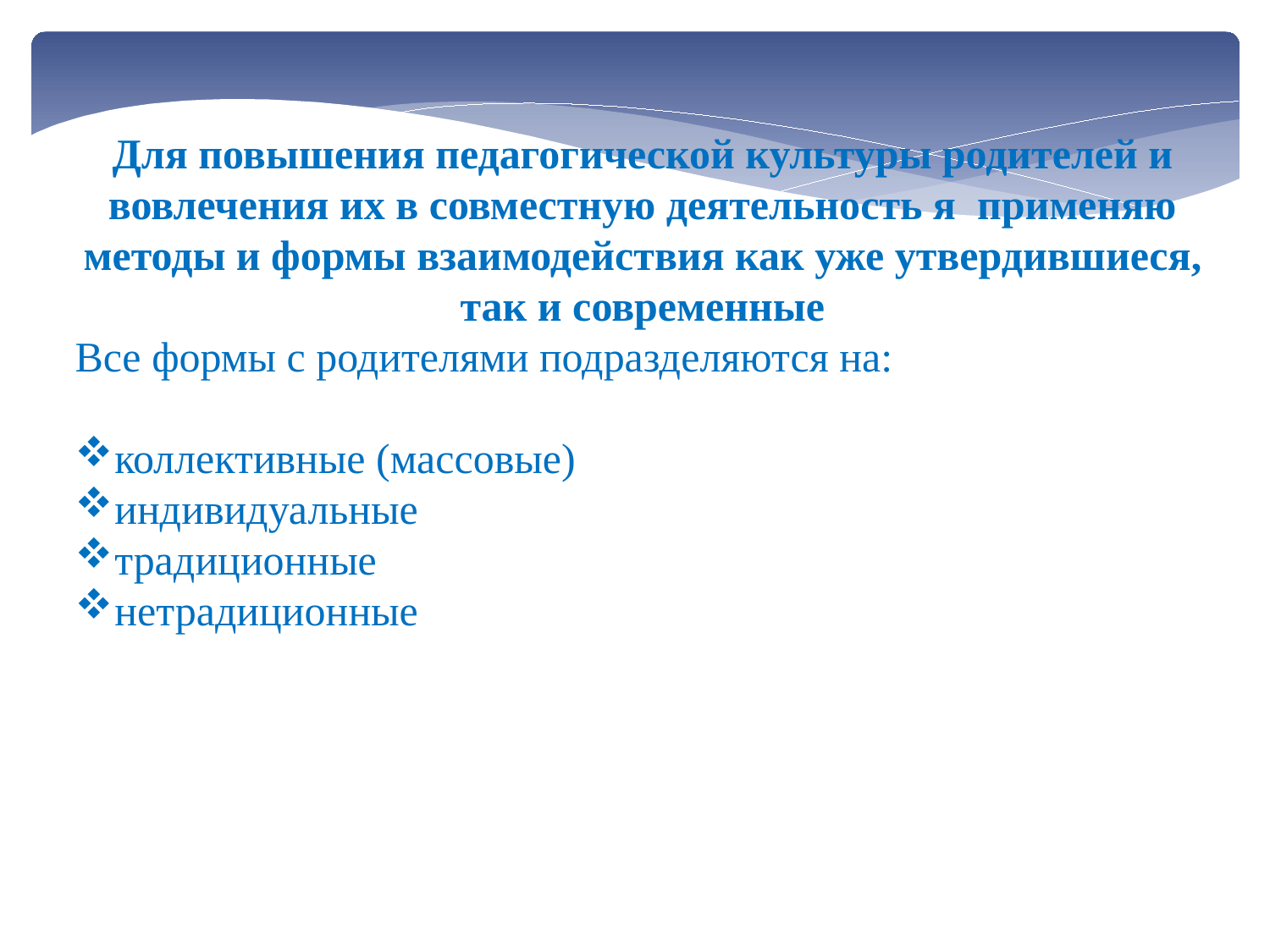

Для повышения педагогической культуры родителей и вовлечения их в совместную деятельность я  применяю методы и формы взаимодействия как уже утвердившиеся, так и современные
Все формы с родителями подразделяются на:

коллективные (массовые)
индивидуальные
традиционные
нетрадиционные